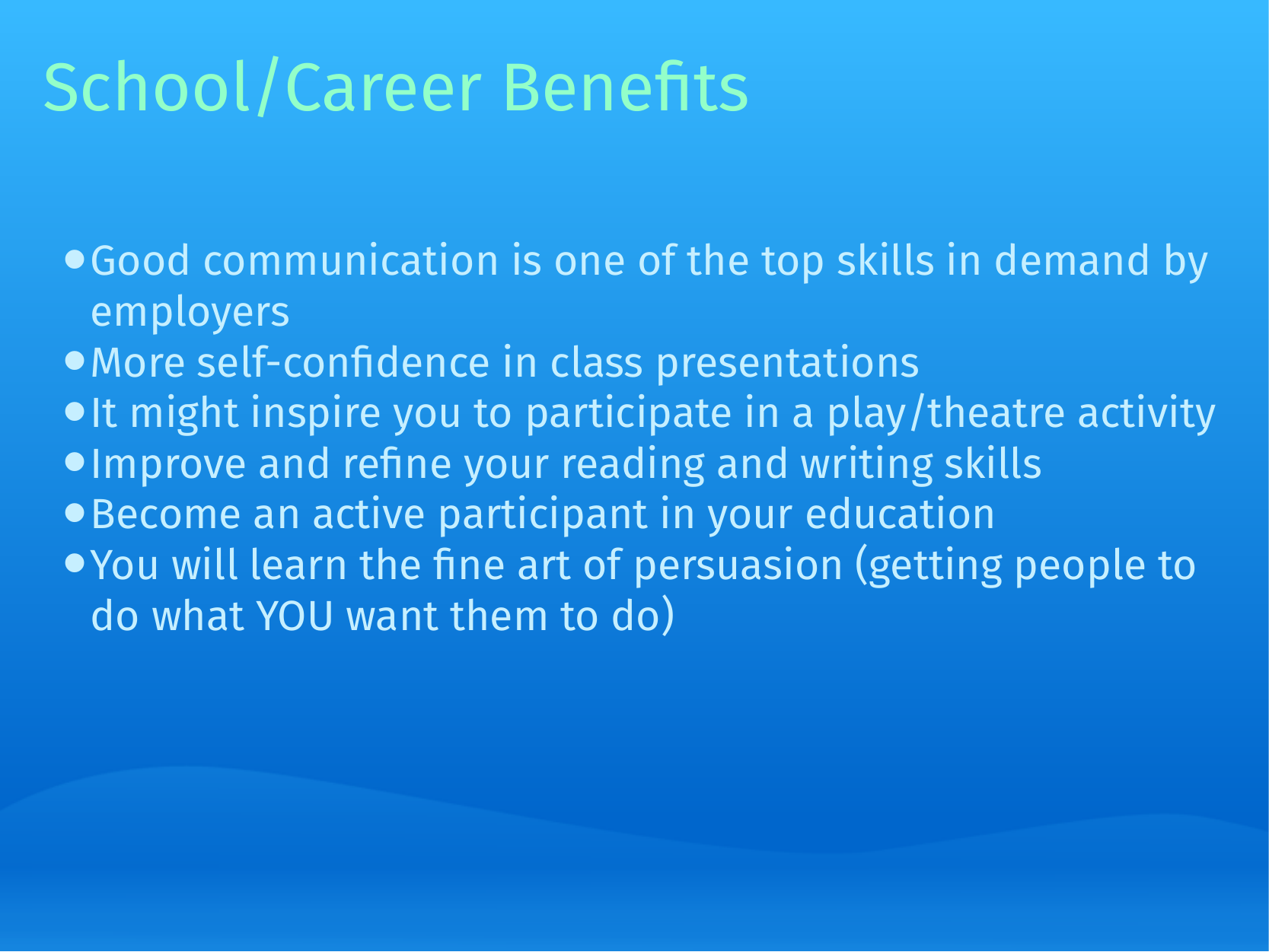

# School/Career Benefits
Good communication is one of the top skills in demand by employers
More self-confidence in class presentations
It might inspire you to participate in a play/theatre activity
Improve and refine your reading and writing skills
Become an active participant in your education
You will learn the fine art of persuasion (getting people to do what YOU want them to do)